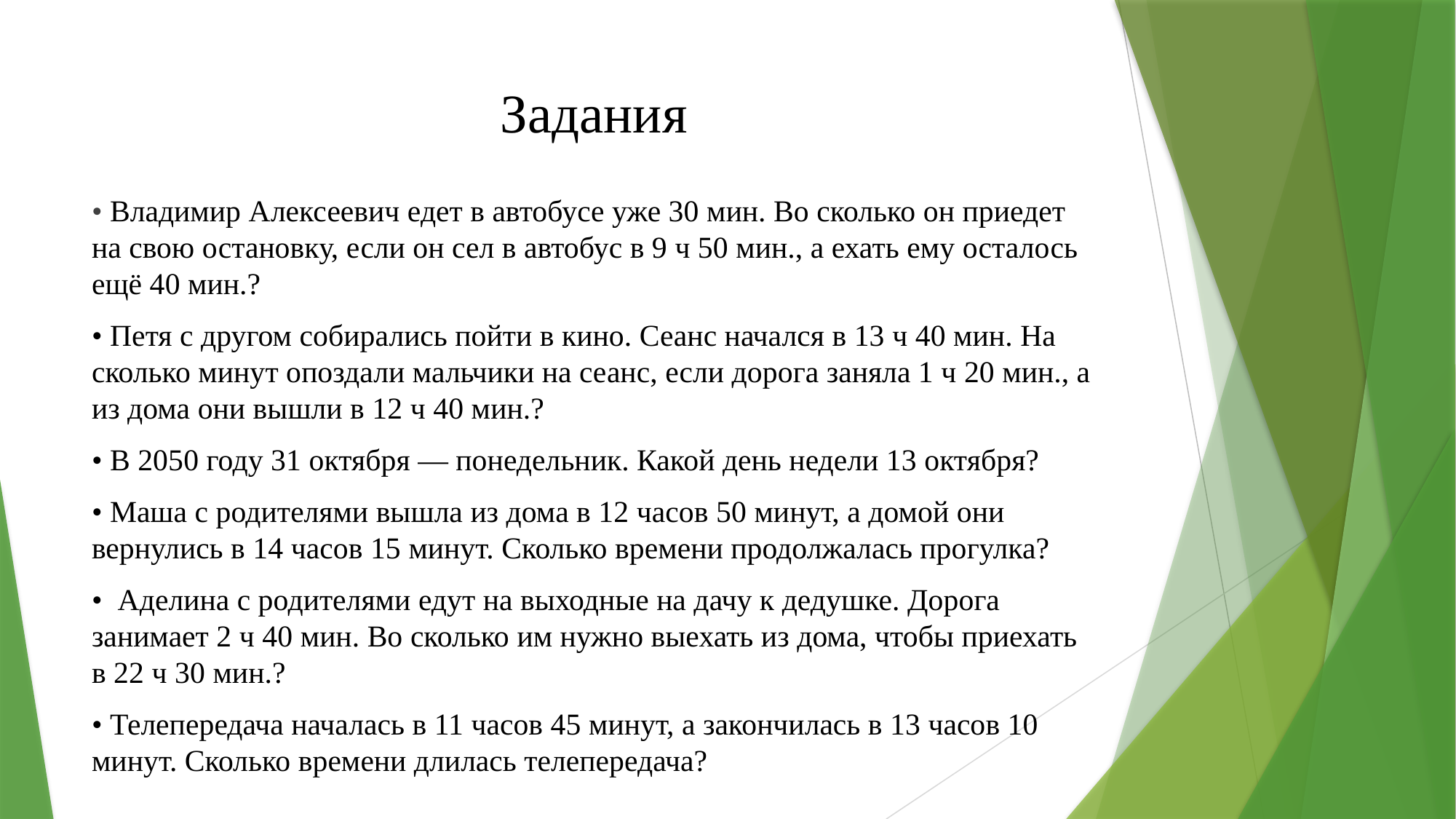

# Задания
• Владимир Алексеевич едет в автобусе уже 30 мин. Во сколько он приедет на свою остановку, если он сел в автобус в 9 ч 50 мин., а ехать ему осталось ещё 40 мин.?
• Петя с другом собирались пойти в кино. Сеанс начался в 13 ч 40 мин. На сколько минут опоздали мальчики на сеанс, если дорога заняла 1 ч 20 мин., а из дома они вышли в 12 ч 40 мин.?
• В 2050 году 31 октября — понедельник. Какой день недели 13 октября?
• Маша с родителями вышла из дома в 12 часов 50 минут, а домой они вернулись в 14 часов 15 минут. Сколько времени продолжалась прогулка?
•  Аделина с родителями едут на выходные на дачу к дедушке. Дорога занимает 2 ч 40 мин. Во сколько им нужно выехать из дома, чтобы приехать в 22 ч 30 мин.?
• Телепередача началась в 11 часов 45 минут, а закончилась в 13 часов 10 минут. Сколько времени длилась телепередача?